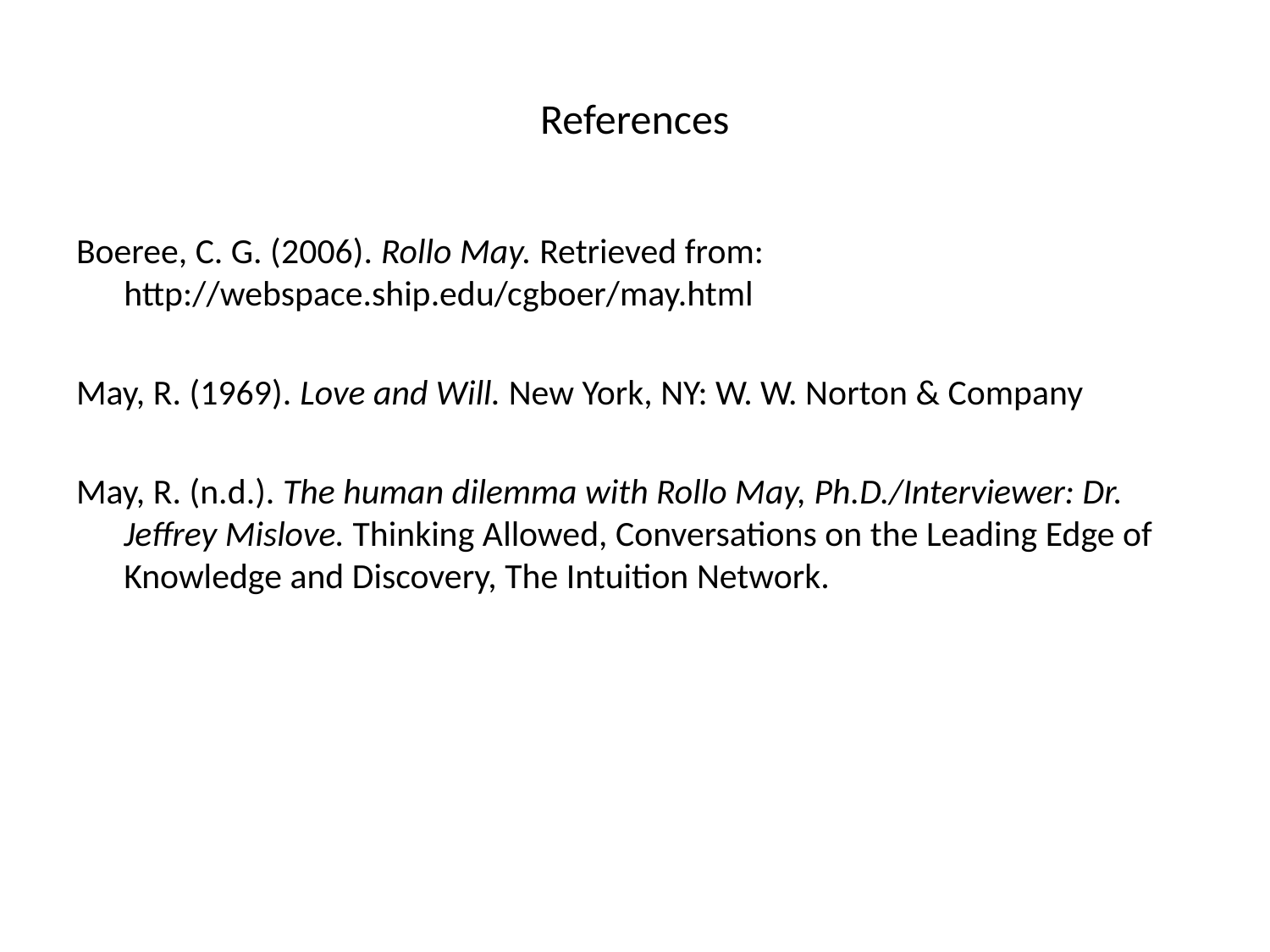

# References
Boeree, C. G. (2006). Rollo May. Retrieved from: http://webspace.ship.edu/cgboer/may.html

May, R. (1969). Love and Will. New York, NY: W. W. Norton & Company

May, R. (n.d.). The human dilemma with Rollo May, Ph.D./Interviewer: Dr. Jeffrey Mislove. Thinking Allowed, Conversations on the Leading Edge of Knowledge and Discovery, The Intuition Network.